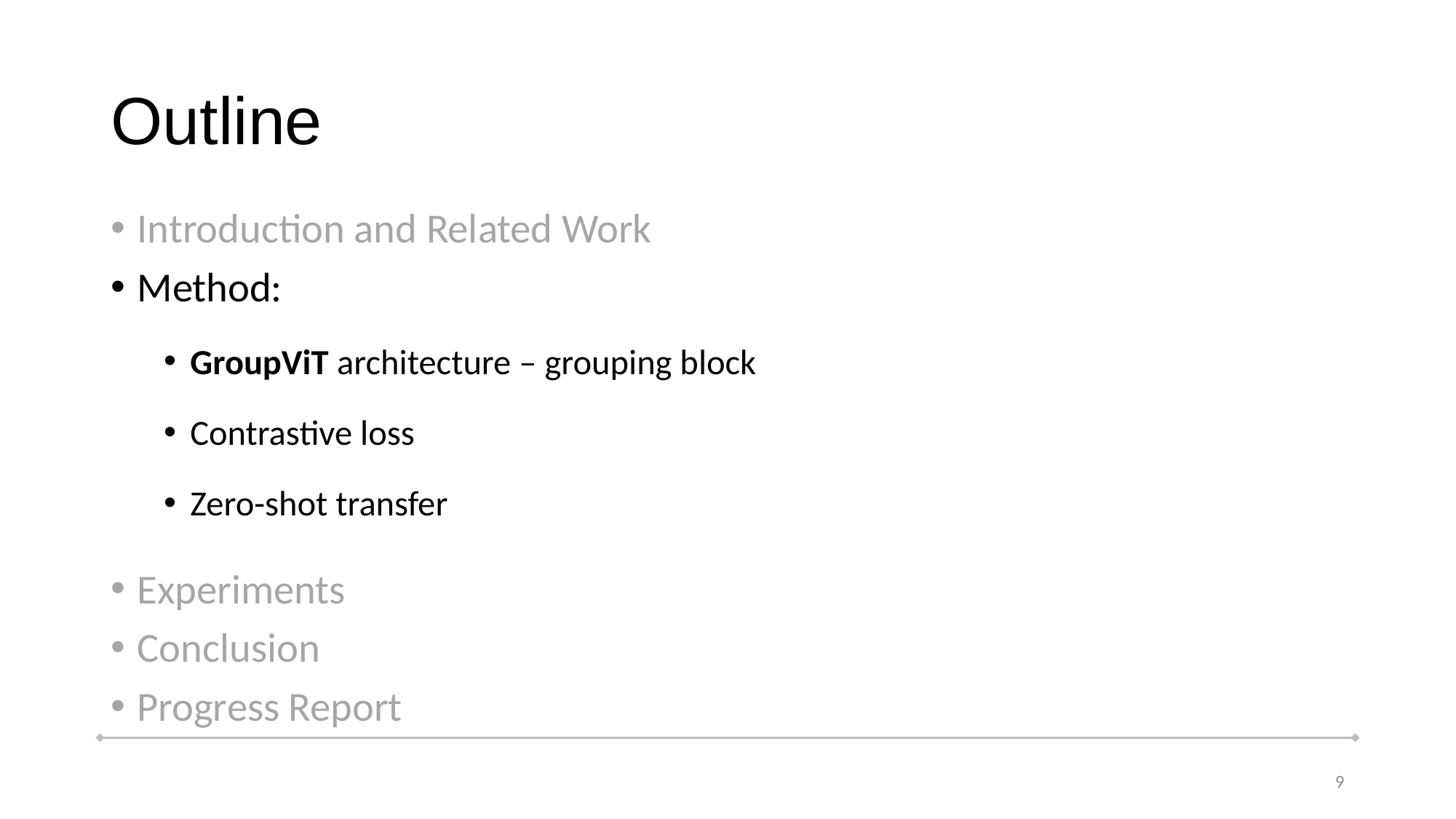

# Outline
Introduction and Related Work
Method:
GroupViT architecture – grouping block
Contrastive loss
Zero-shot transfer
Experiments
Conclusion
Progress Report
9